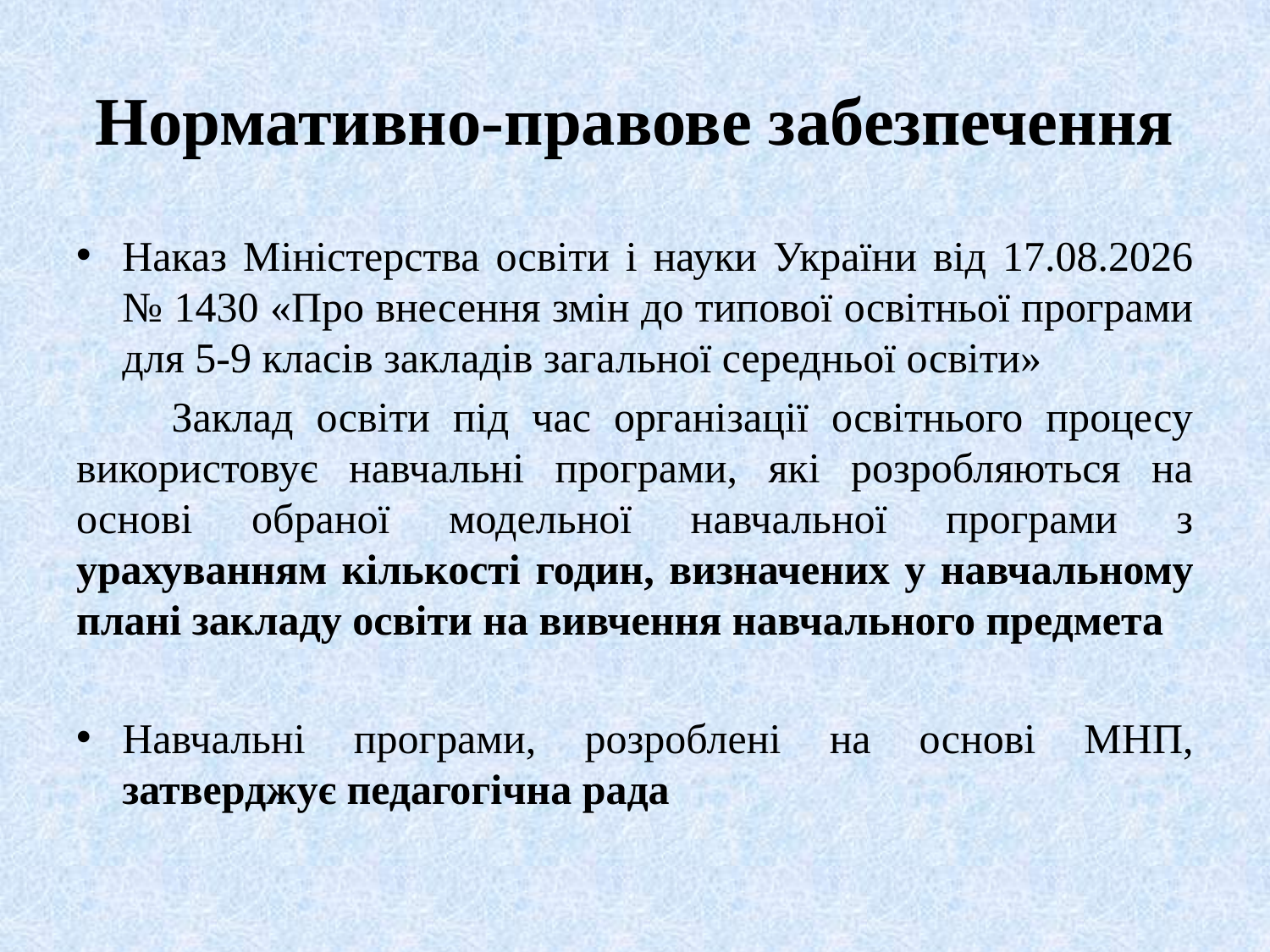

# Нормативно-правове забезпечення
Наказ Міністерства освіти і науки України від 17.08.2026 № 1430 «Про внесення змін до типової освітньої програми для 5-9 класів закладів загальної середньої освіти»
	Заклад освіти під час організації освітнього процесу використовує навчальні програми, які розробляються на основі обраної модельної навчальної програми з урахуванням кількості годин, визначених у навчальному плані закладу освіти на вивчення навчального предмета

Навчальні програми, розроблені на основі МНП, затверджує педагогічна рада